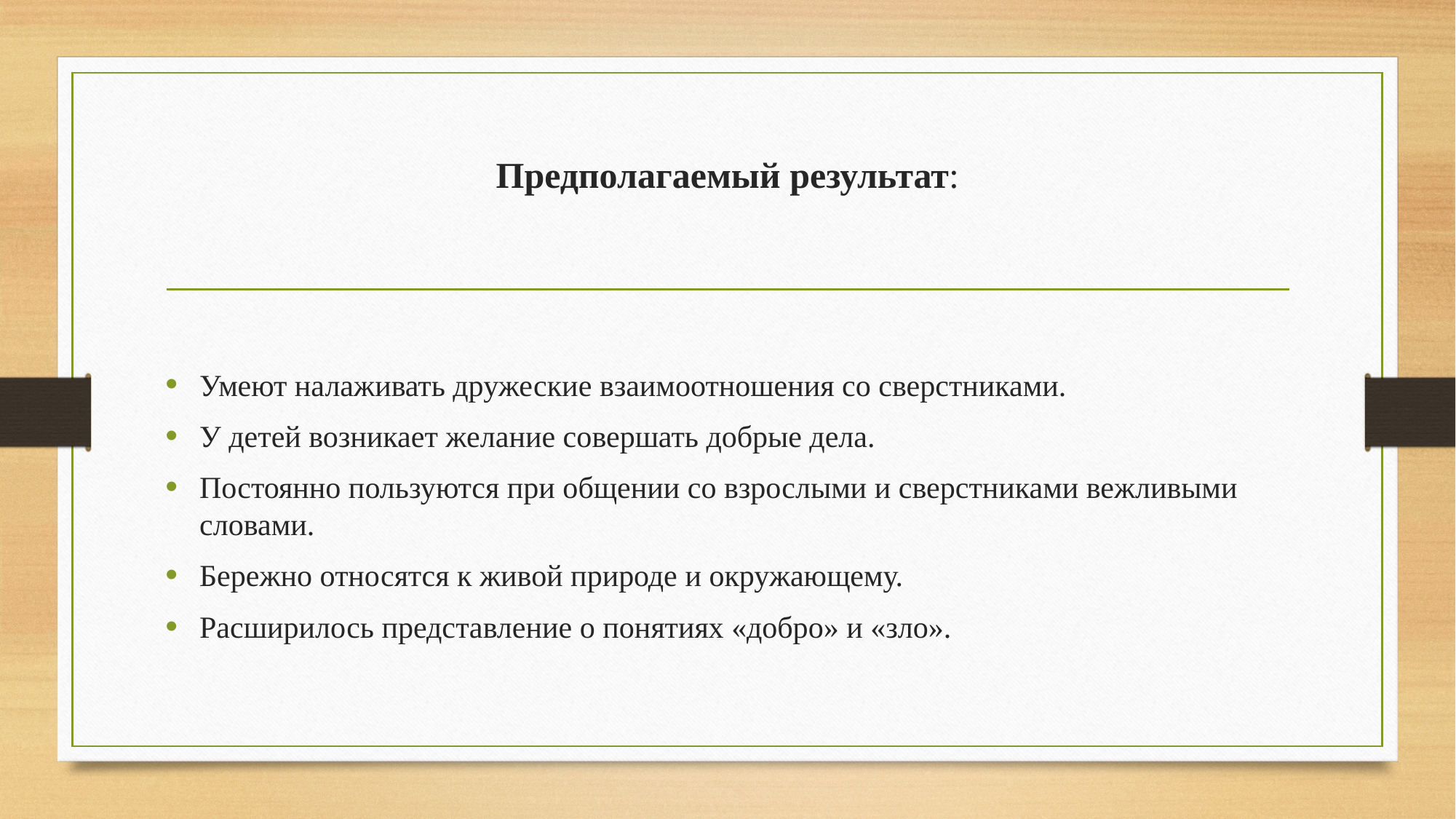

# Предполагаемый результат:

Умеют налаживать дружеские взаимоотношения со сверстниками.
У детей возникает желание совершать добрые дела.
Постоянно пользуются при общении со взрослыми и сверстниками вежливыми словами.
Бережно относятся к живой природе и окружающему.
Расширилось представление о понятиях «добро» и «зло».